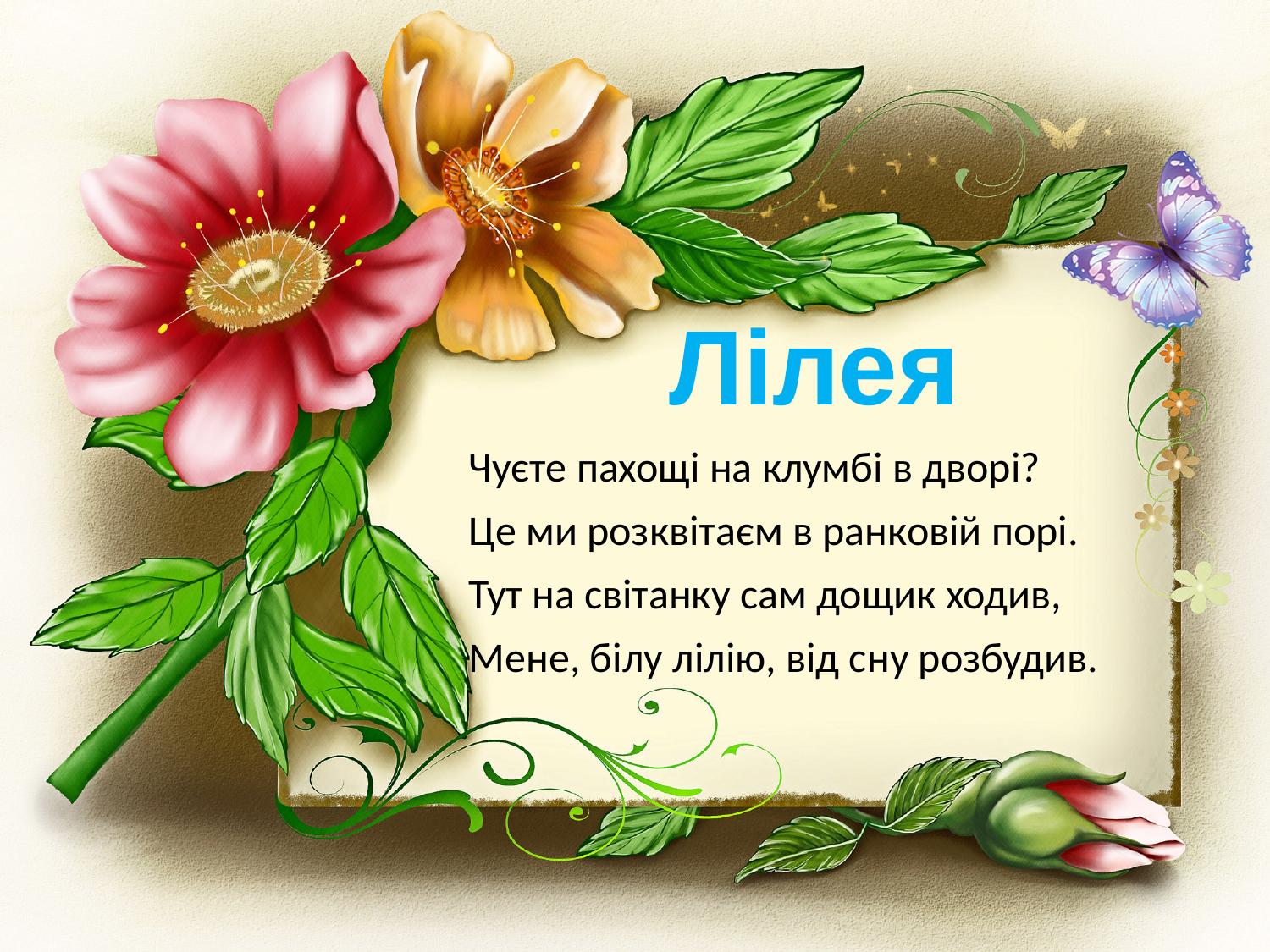

Лілея
Чуєте пахощі на клумбі в дворі?
Це ми розквітаєм в ранковій порі.
Тут на світанку сам дощик ходив,
Мене, білу лілію, від сну розбудив.